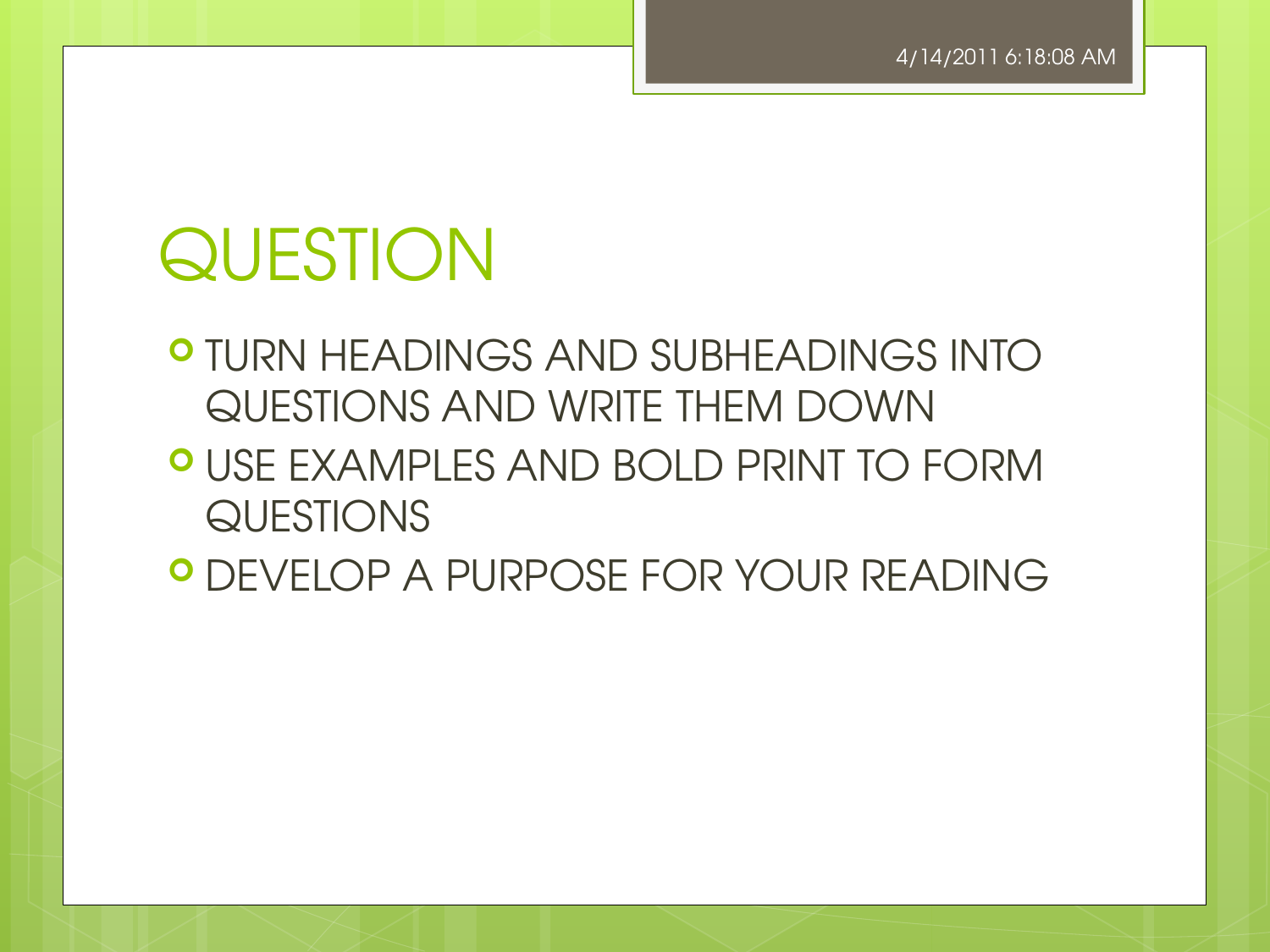

4/14/2011 6:18:08 AM
# QUESTION
TURN HEADINGS AND SUBHEADINGS INTO QUESTIONS AND WRITE THEM DOWN
USE EXAMPLES AND BOLD PRINT TO FORM QUESTIONS
DEVELOP A PURPOSE FOR YOUR READING